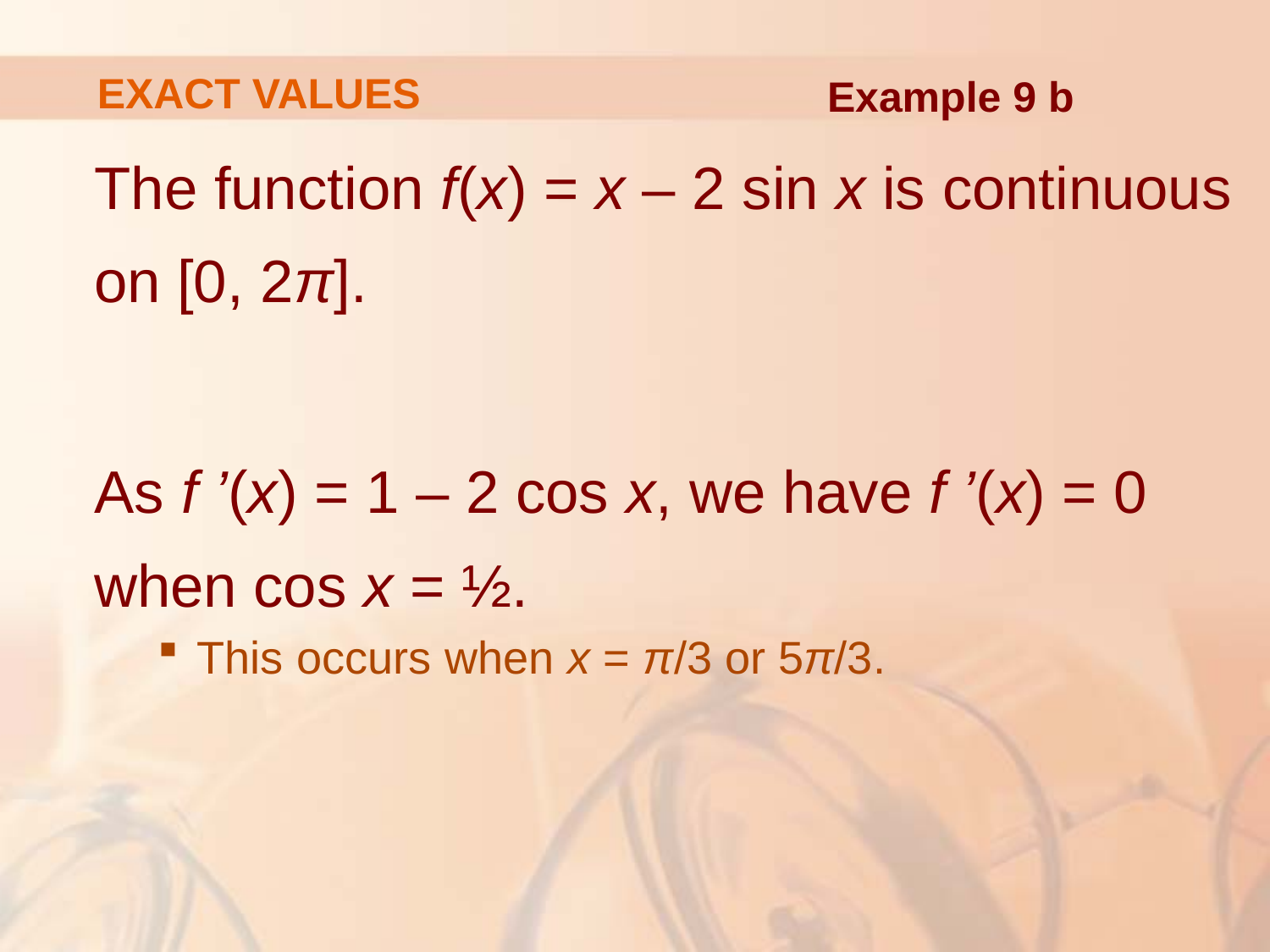

# EXACT VALUES
Example 9 b
The function f(x) = x – 2 sin x is continuous on [0, 2π].

As f ’(x) = 1 – 2 cos x, we have f ’(x) = 0 when cos x = ½.
This occurs when x = π/3 or 5π/3.